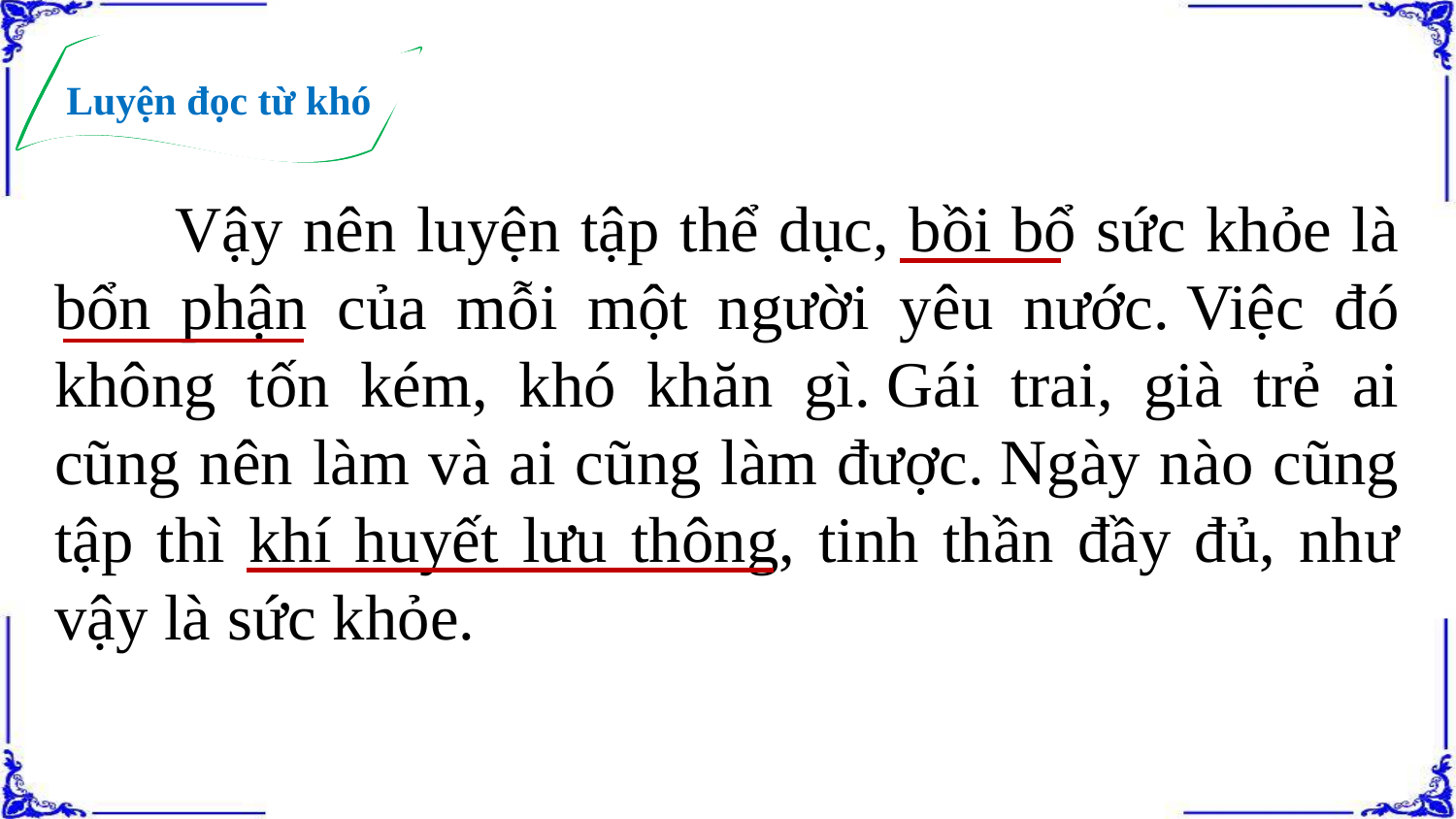

Luyện đọc đoạn
Luyện đọc từ khó
      Vậy nên luyện tập thể dục, bồi bổ sức khỏe là bổn phận của mỗi một người yêu nước. Việc đó không tốn kém, khó khăn gì. Gái trai, già trẻ ai cũng nên làm và ai cũng làm được. Ngày nào cũng tập thì khí huyết lưu thông, tinh thần đầy đủ, như vậy là sức khỏe.